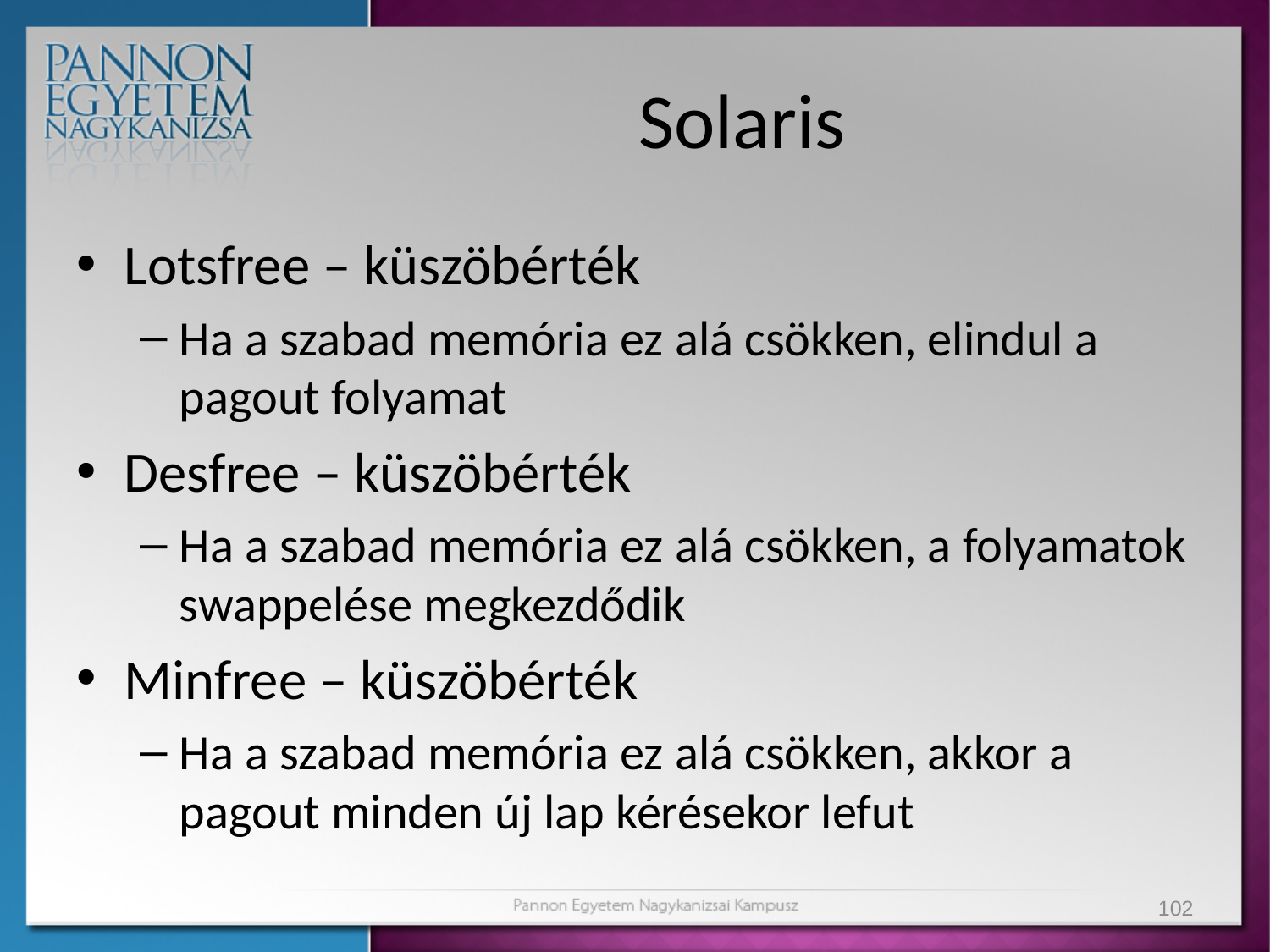

# Solaris
Lotsfree – küszöbérték
Ha a szabad memória ez alá csökken, elindul a pagout folyamat
Desfree – küszöbérték
Ha a szabad memória ez alá csökken, a folyamatok swappelése megkezdődik
Minfree – küszöbérték
Ha a szabad memória ez alá csökken, akkor a pagout minden új lap kérésekor lefut
102